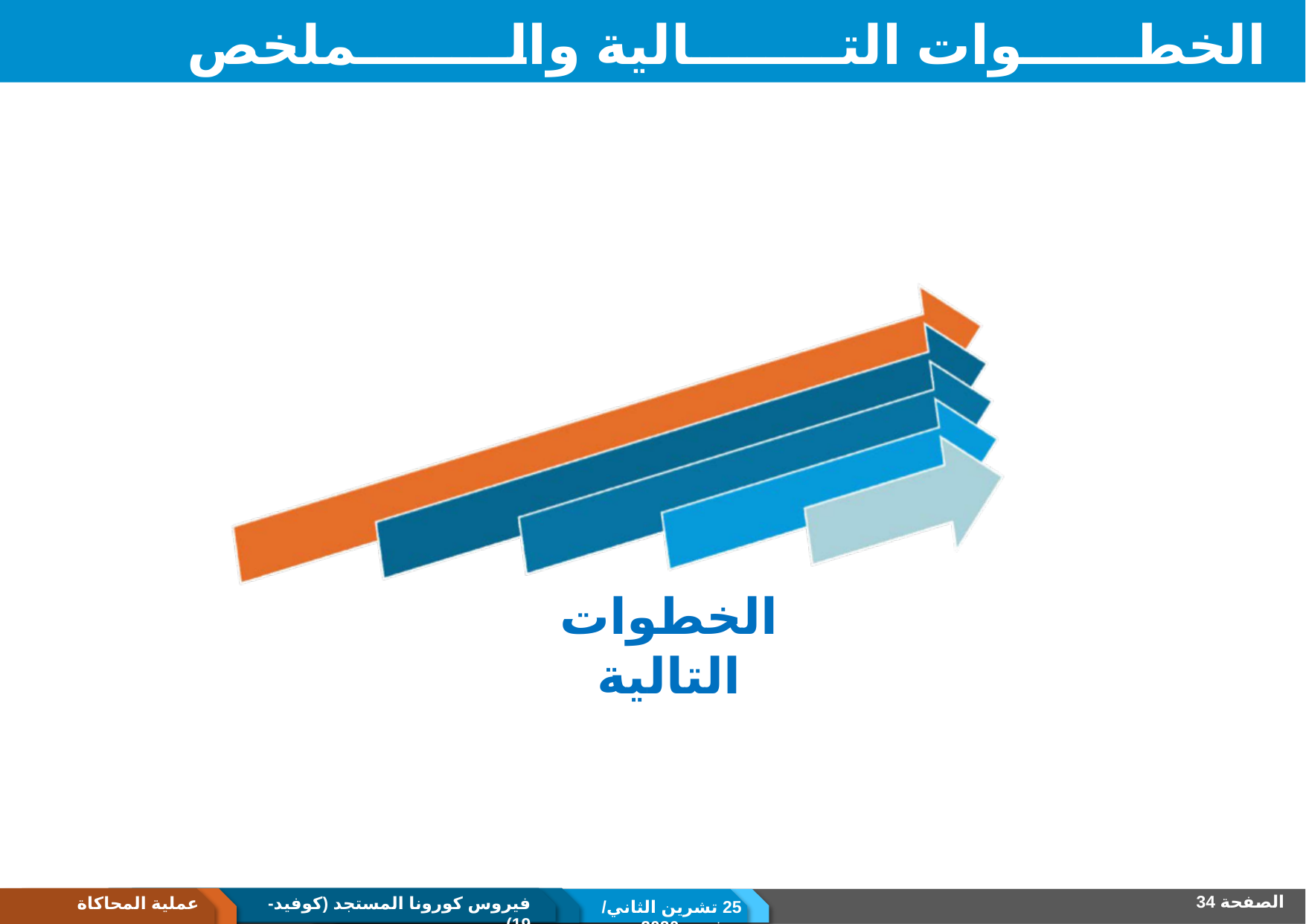

الخطــــــوات التــــــــالية والــــــــملخص

الخطوات التالية
الصفحة 34
عملية المحاكاة
فيروس كورونا المستجد (كوفيد-19)
25 تشرين الثاني/ نوفمبر 2020